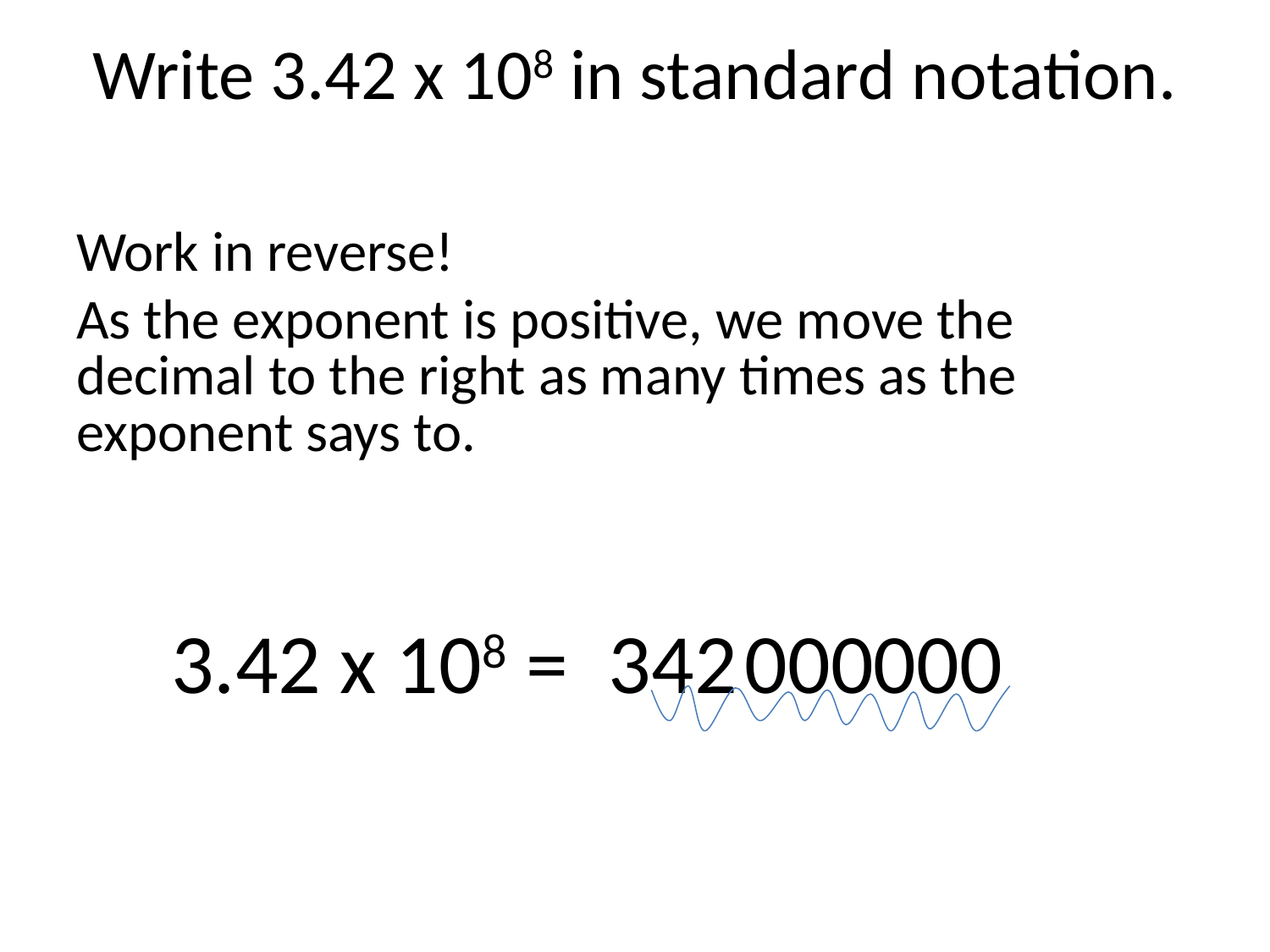

# Write 3.42 x 108 in standard notation.
Work in reverse!
As the exponent is positive, we move the decimal to the right as many times as the exponent says to.

3.42 x 108 =
342
000000